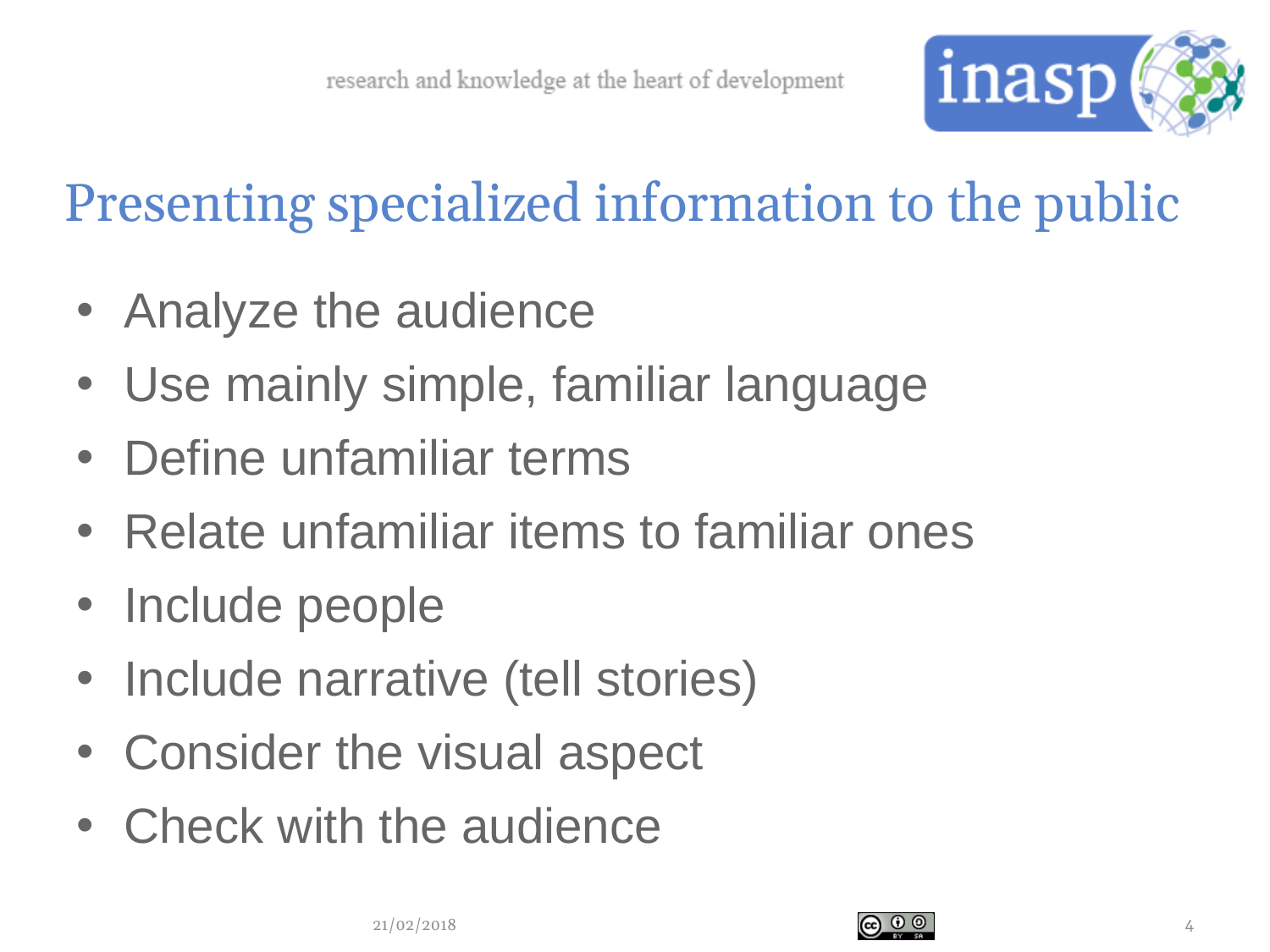

Presenting specialized information to the public
Analyze the audience
Use mainly simple, familiar language
Define unfamiliar terms
Relate unfamiliar items to familiar ones
Include people
Include narrative (tell stories)
Consider the visual aspect
Check with the audience
21/02/2018

4